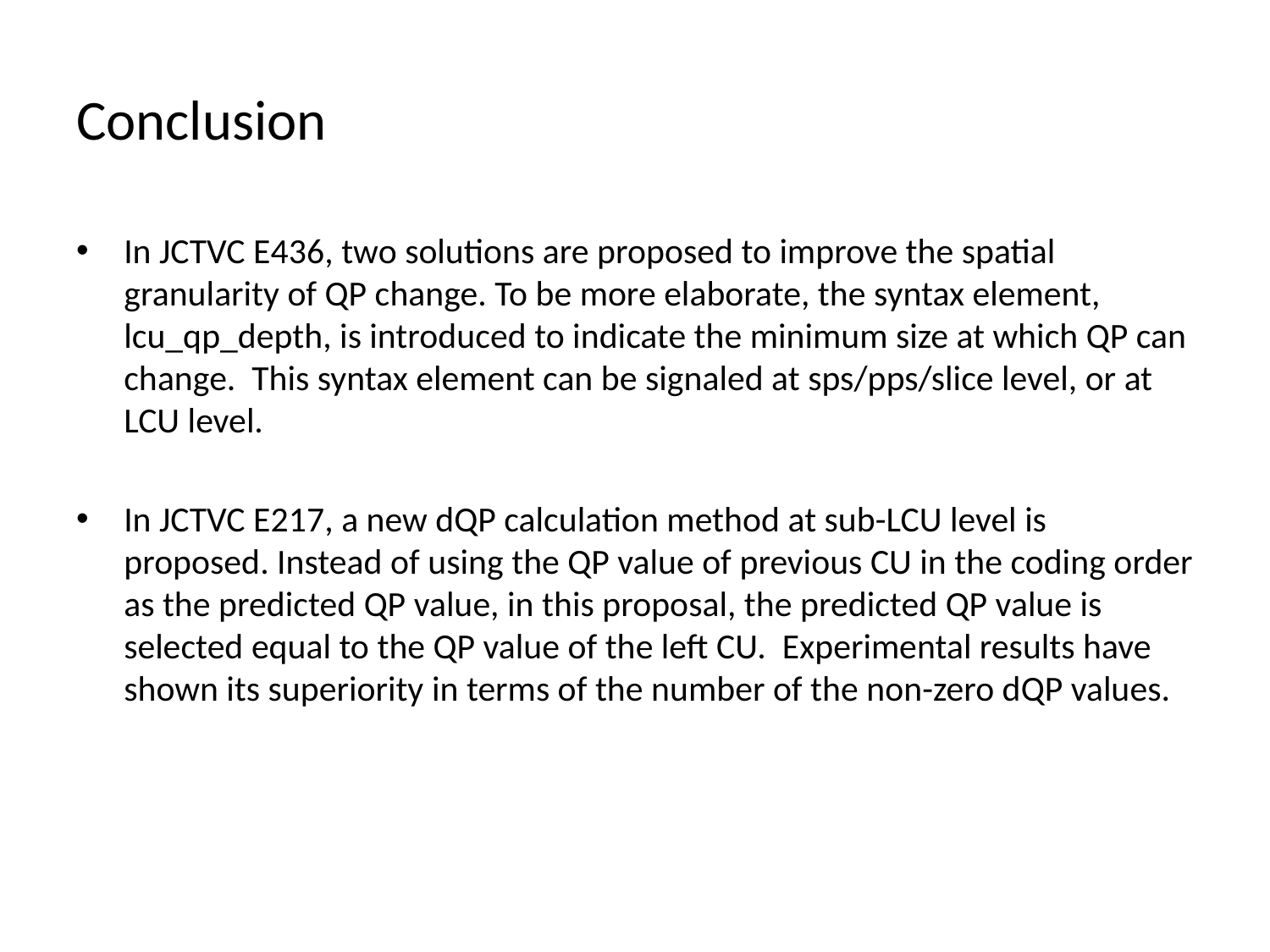

# Conclusion
In JCTVC E436, two solutions are proposed to improve the spatial granularity of QP change. To be more elaborate, the syntax element, lcu_qp_depth, is introduced to indicate the minimum size at which QP can change.  This syntax element can be signaled at sps/pps/slice level, or at LCU level.

In JCTVC E217, a new dQP calculation method at sub-LCU level is proposed. Instead of using the QP value of previous CU in the coding order as the predicted QP value, in this proposal, the predicted QP value is selected equal to the QP value of the left CU.  Experimental results have shown its superiority in terms of the number of the non-zero dQP values.